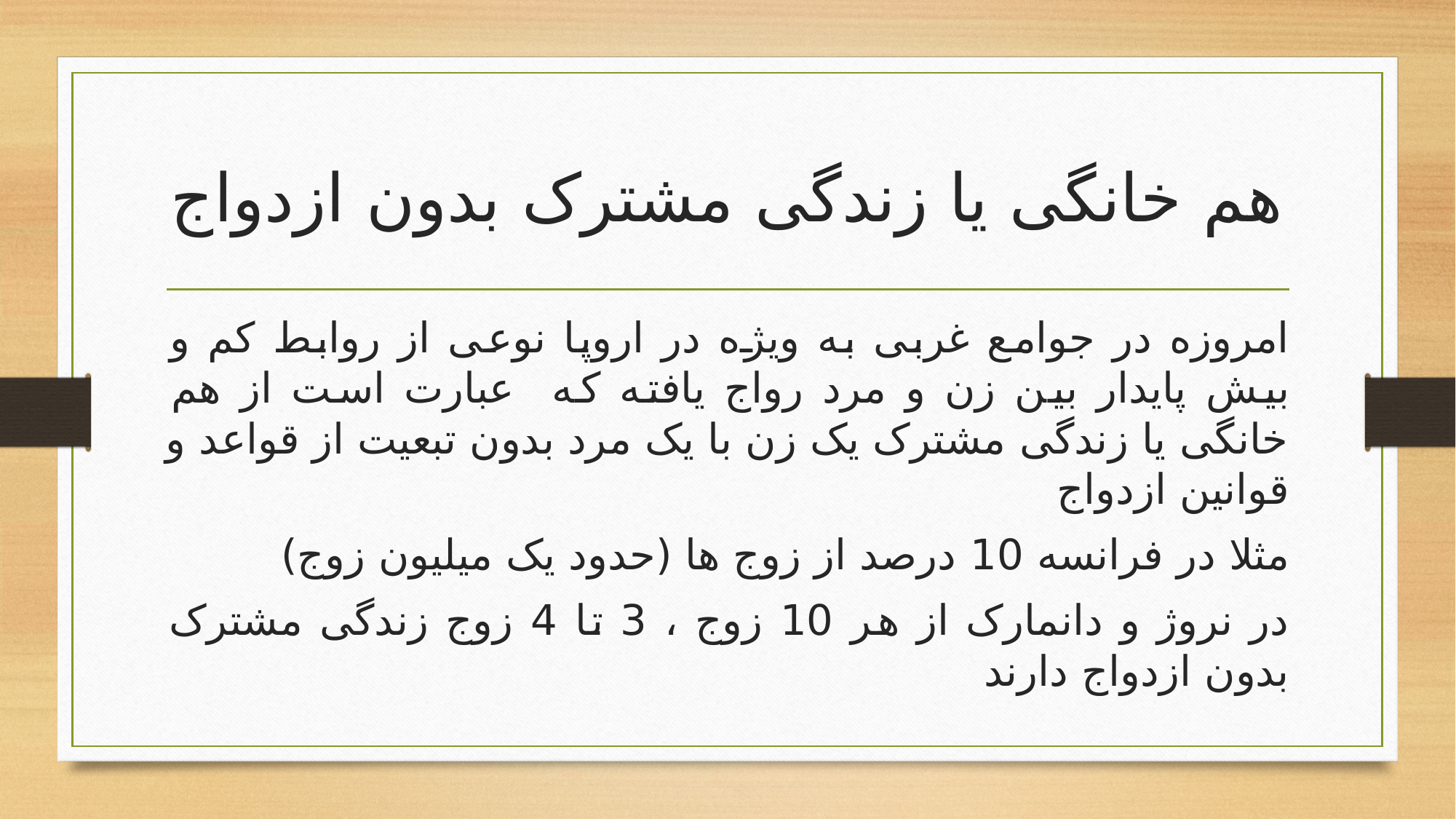

# هم خانگی یا زندگی مشترک بدون ازدواج
امروزه در جوامع غربی به ویژه در اروپا نوعی از روابط کم و بیش پایدار بین زن و مرد رواج یافته که  عبارت است از هم خانگی یا زندگی مشترک یک زن با یک مرد بدون تبعیت از قواعد و قوانین ازدواج
مثلا در فرانسه 10 درصد از زوج ها (حدود یک میلیون زوج)
در نروژ و دانمارک از هر 10 زوج ، 3 تا 4 زوج زندگی مشترک بدون ازدواج دارند